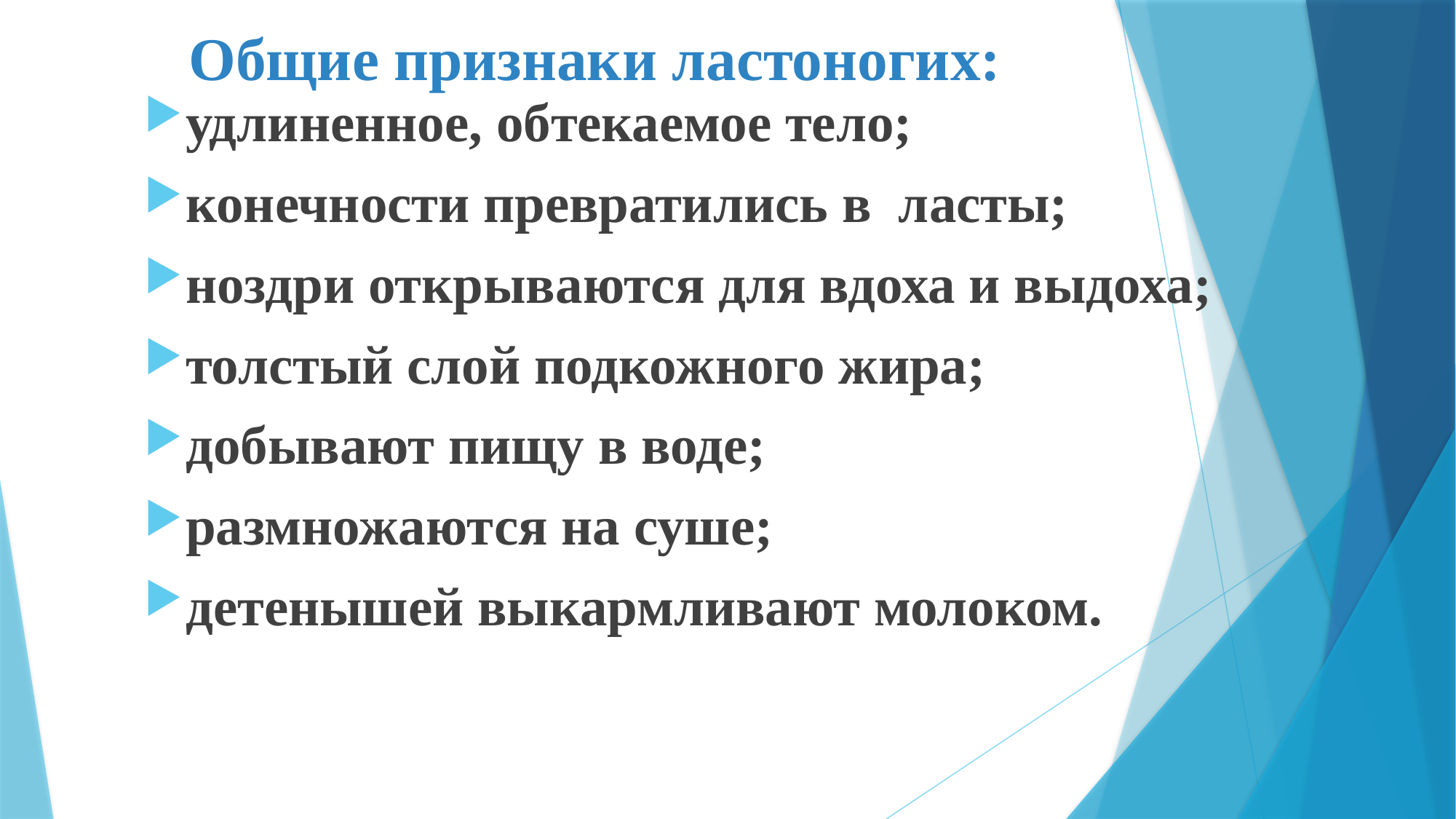

# Общие признаки ластоногих:
удлиненное, обтекаемое тело;
конечности превратились в  ласты;
ноздри открываются для вдоха и выдоха;
толстый слой подкожного жира;
добывают пищу в воде;
размножаются на суше;
детенышей выкармливают молоком.